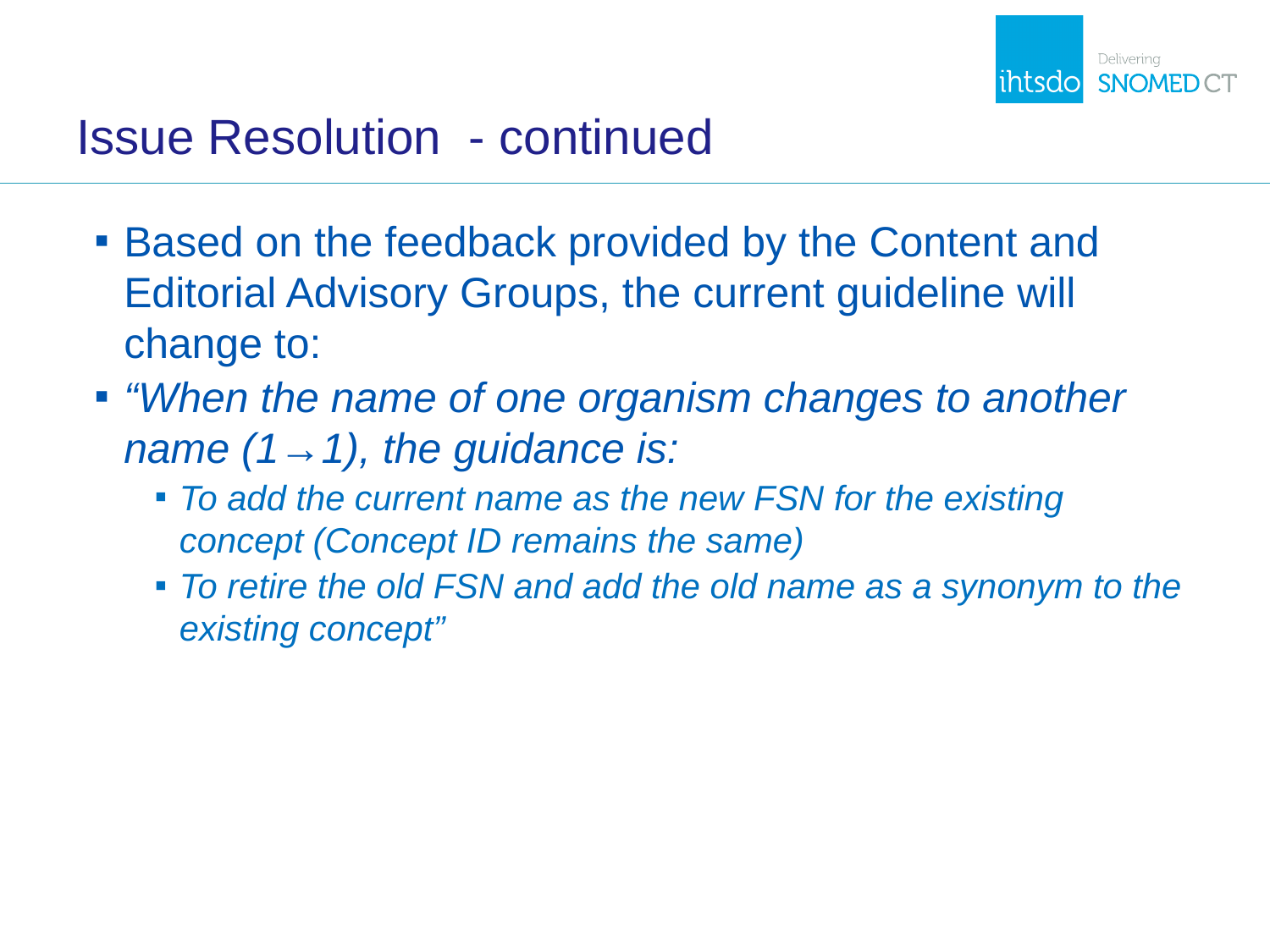

# Issue Resolution  - continued
Based on the feedback provided by the Content and Editorial Advisory Groups, the current guideline will change to:
“When the name of one organism changes to another name (1→1), the guidance is:
To add the current name as the new FSN for the existing concept (Concept ID remains the same)
To retire the old FSN and add the old name as a synonym to the existing concept”